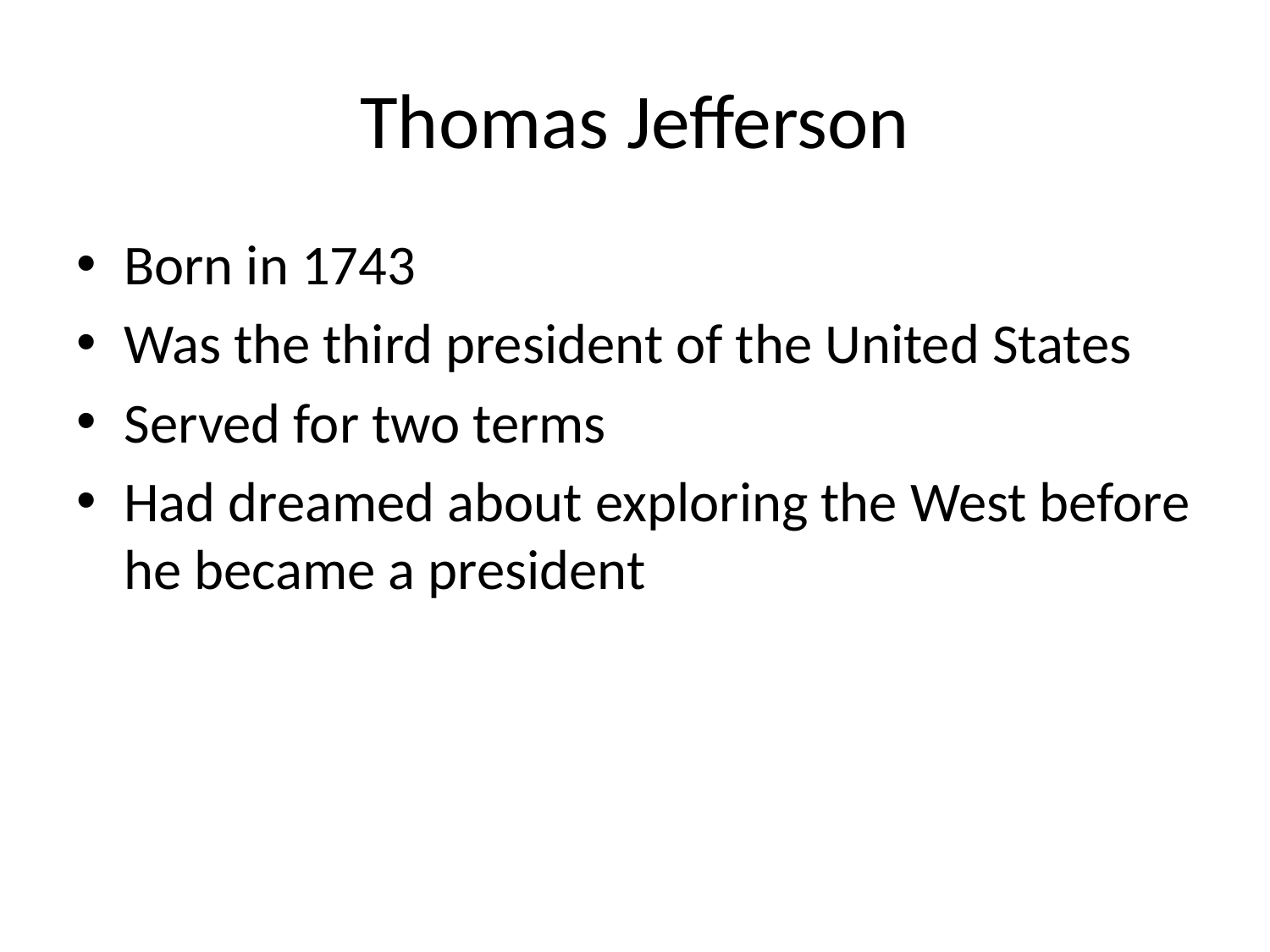

# Thomas Jefferson
Born in 1743
Was the third president of the United States
Served for two terms
Had dreamed about exploring the West before he became a president